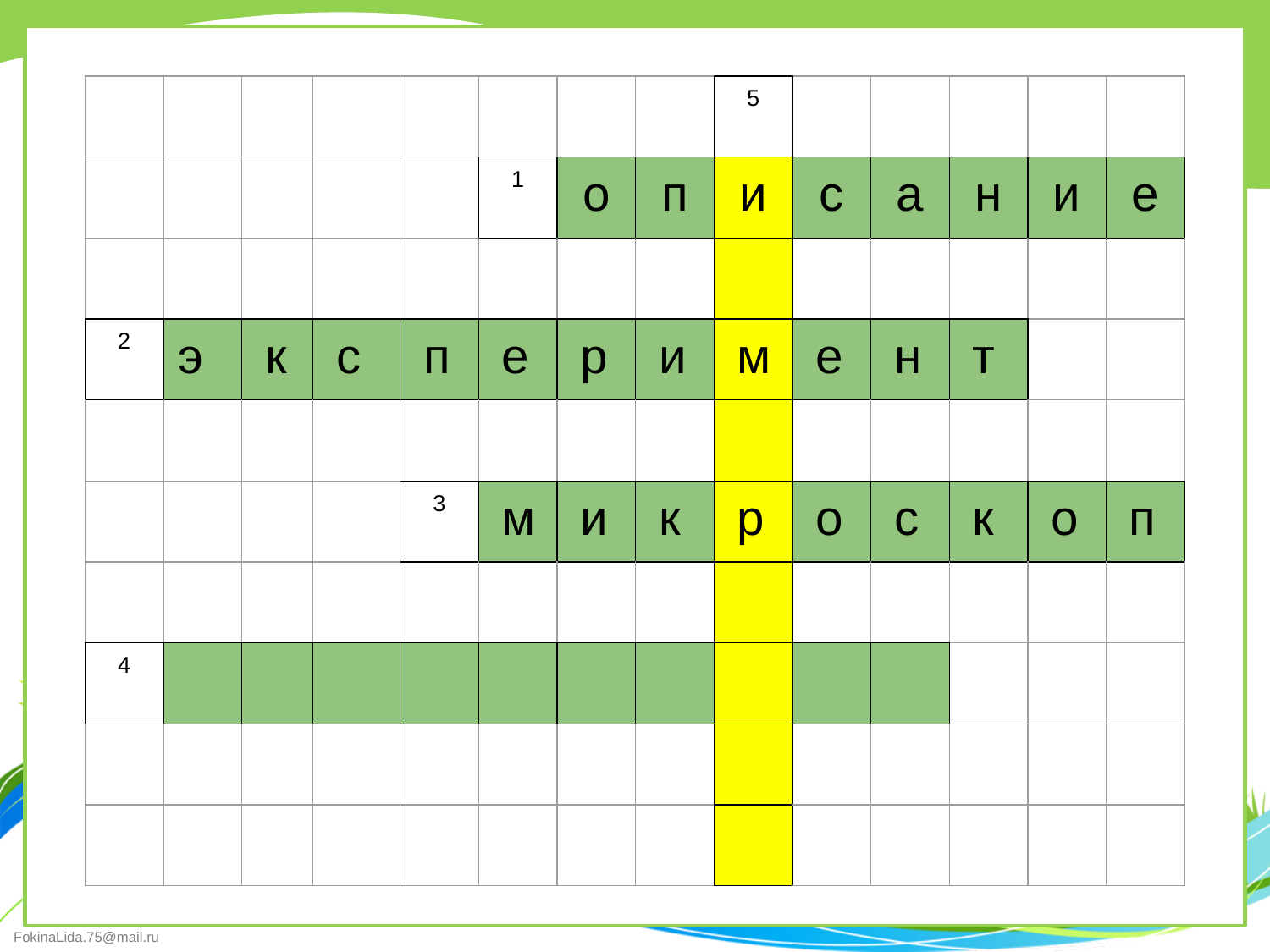

|  |  |  |  |  |  |  |  | 5 |  |  |  |  |  |
| --- | --- | --- | --- | --- | --- | --- | --- | --- | --- | --- | --- | --- | --- |
|  |  |  |  |  | 1 | о | п | и | с | а | н | и | е |
|  |  |  |  |  |  |  |  |  |  |  |  |  |  |
| 2 | э | к | с | п | е | р | и | м | е | н | т |  |  |
|  |  |  |  |  |  |  |  |  |  |  |  |  |  |
|  |  |  |  | 3 | м | и | к | р | о | с | к | о | п |
|  |  |  |  |  |  |  |  |  |  |  |  |  |  |
| 4 |  |  |  |  |  |  |  |  |  |  |  |  |  |
|  |  |  |  |  |  |  |  |  |  |  |  |  |  |
|  |  |  |  |  |  |  |  |  |  |  |  |  |  |